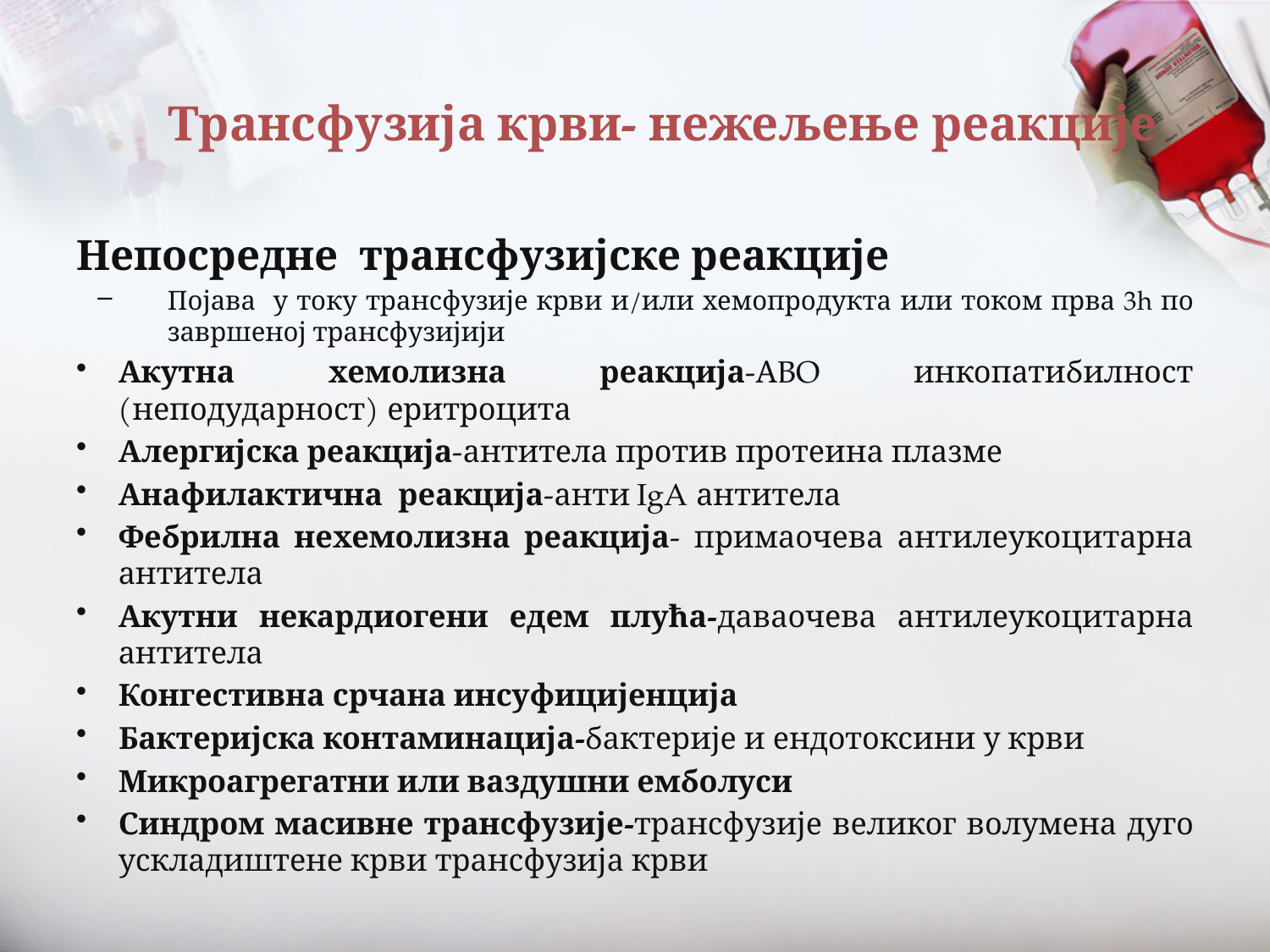

# Трансфузија крви- нежељење реакције
Непосредне  трансфузијске реакције
Појава  у току трансфузије крви и/или хемопродукта или током прва 3h по завршеној трансфузијији
Акутна хемолизна реакција-АBO инкопатибилност (неподударност) еритроцита
Алергијска реакција-антитела против протеина плазме
Анафилактична  реакција-анти IgA антитела
Фебрилна нехемолизна реакција- примаочева антилеукоцитарна антитела
Акутни некардиогени едем плућа-даваочева антилеукоцитарна антитела
Конгестивна срчана инсуфицијенција
Бактеријска контаминација-бактерије и ендотоксини у крви
Микроагрегатни или ваздушни емболуси
Синдром масивне трансфузије-трансфузије великог волумена дуго ускладиштене крви трансфузија крви